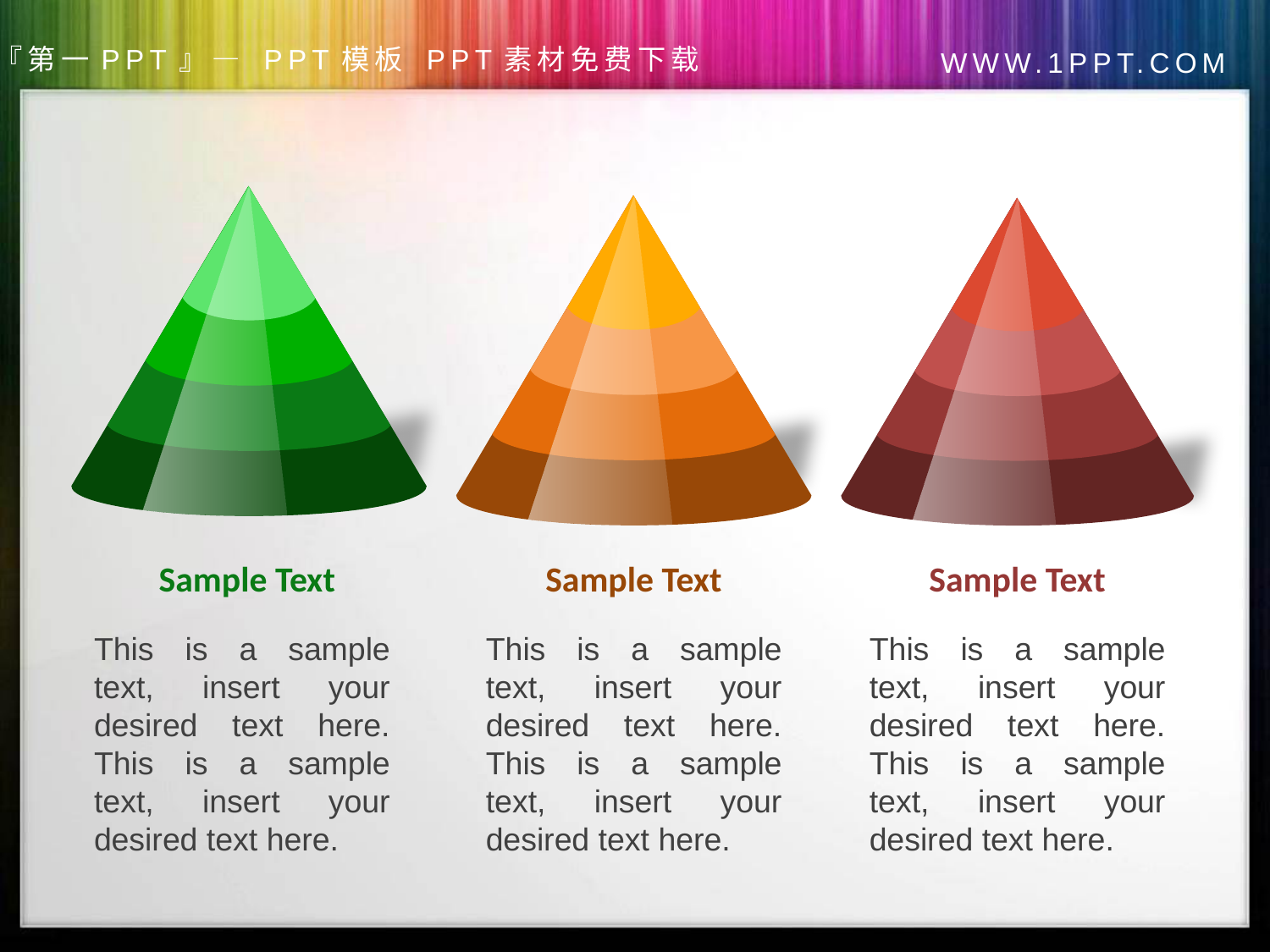

Sample Text
Sample Text
Sample Text
This is a sample text, insert your desired text here. This is a sample text, insert your desired text here.
This is a sample text, insert your desired text here. This is a sample text, insert your desired text here.
This is a sample text, insert your desired text here. This is a sample text, insert your desired text here.